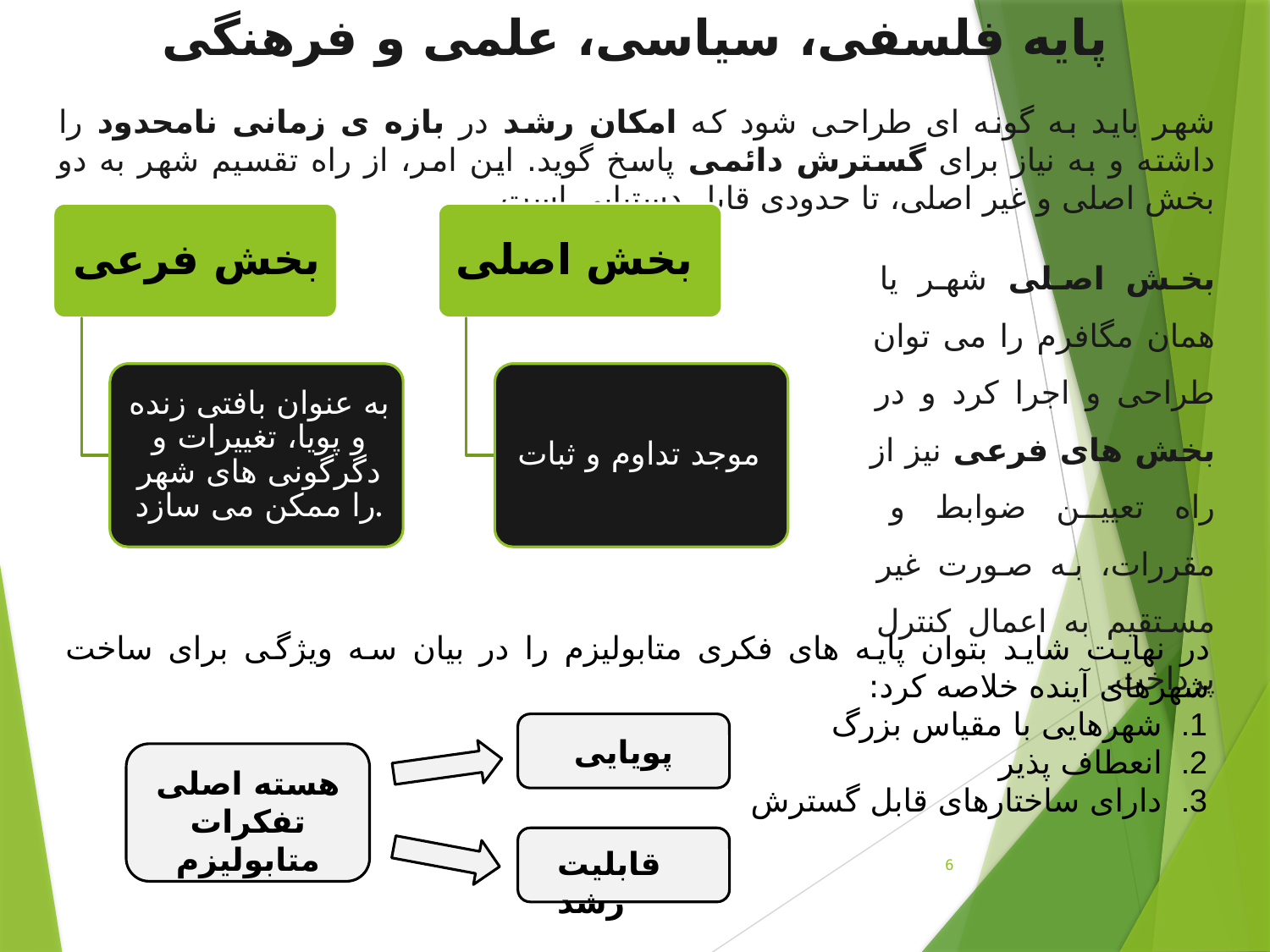

پایه فلسفی، سیاسی، علمی و فرهنگی
شهر باید به گونه ای طراحی شود که امکان رشد در بازه ی زمانی نامحدود را داشته و به نیاز برای گسترش دائمی پاسخ گوید. این امر، از راه تقسیم شهر به دو بخش اصلی و غیر اصلی، تا حدودی قابل دستیابی است.
بخش فرعی
به عنوان بافتی زنده و پویا، تغییرات و دگرگونی های شهر را ممکن می سازد.
بخش اصلی
موجد تداوم و ثبات
بخش اصلی شهر یا همان مگافرم را می توان طراحی و اجرا کرد و در بخش های فرعی نیز از راه تعیین ضوابط و مقررات، به صورت غیر مستقیم به اعمال کنترل پرداخت.

در نهایت شاید بتوان پایه های فکری متابولیزم را در بیان سه ویژگی برای ساخت شهرهای آینده خلاصه کرد:
شهرهایی با مقیاس بزرگ
انعطاف پذیر
دارای ساختارهای قابل گسترش

پویایی

هسته اصلی تفکرات متابولیزم

قابلیت رشد
6